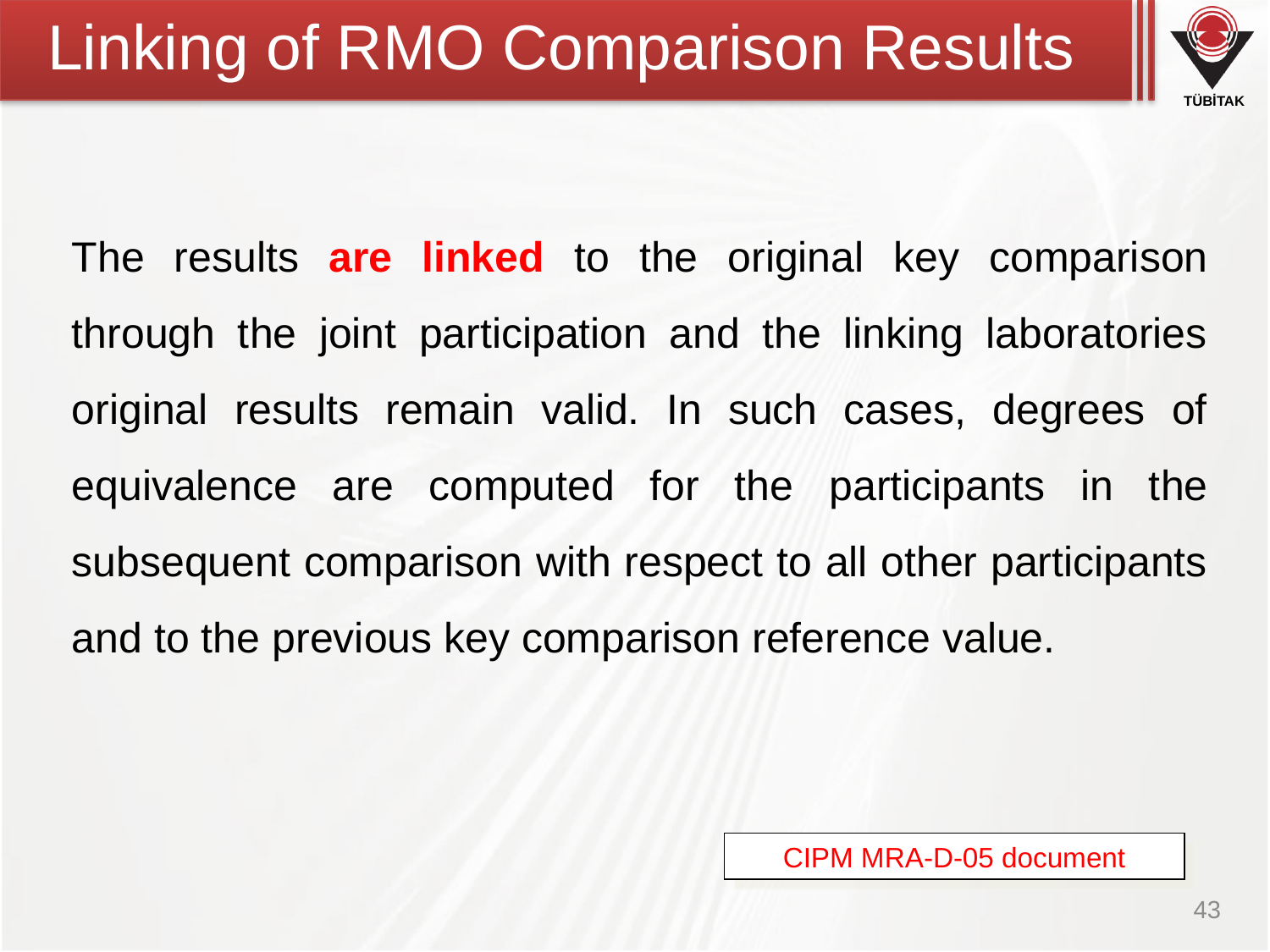

Linking of RMO Comparison Results
The results are linked to the original key comparison through the joint participation and the linking laboratories original results remain valid. In such cases, degrees of equivalence are computed for the participants in the subsequent comparison with respect to all other participants and to the previous key comparison reference value.

CIPM MRA-D-05 document
43